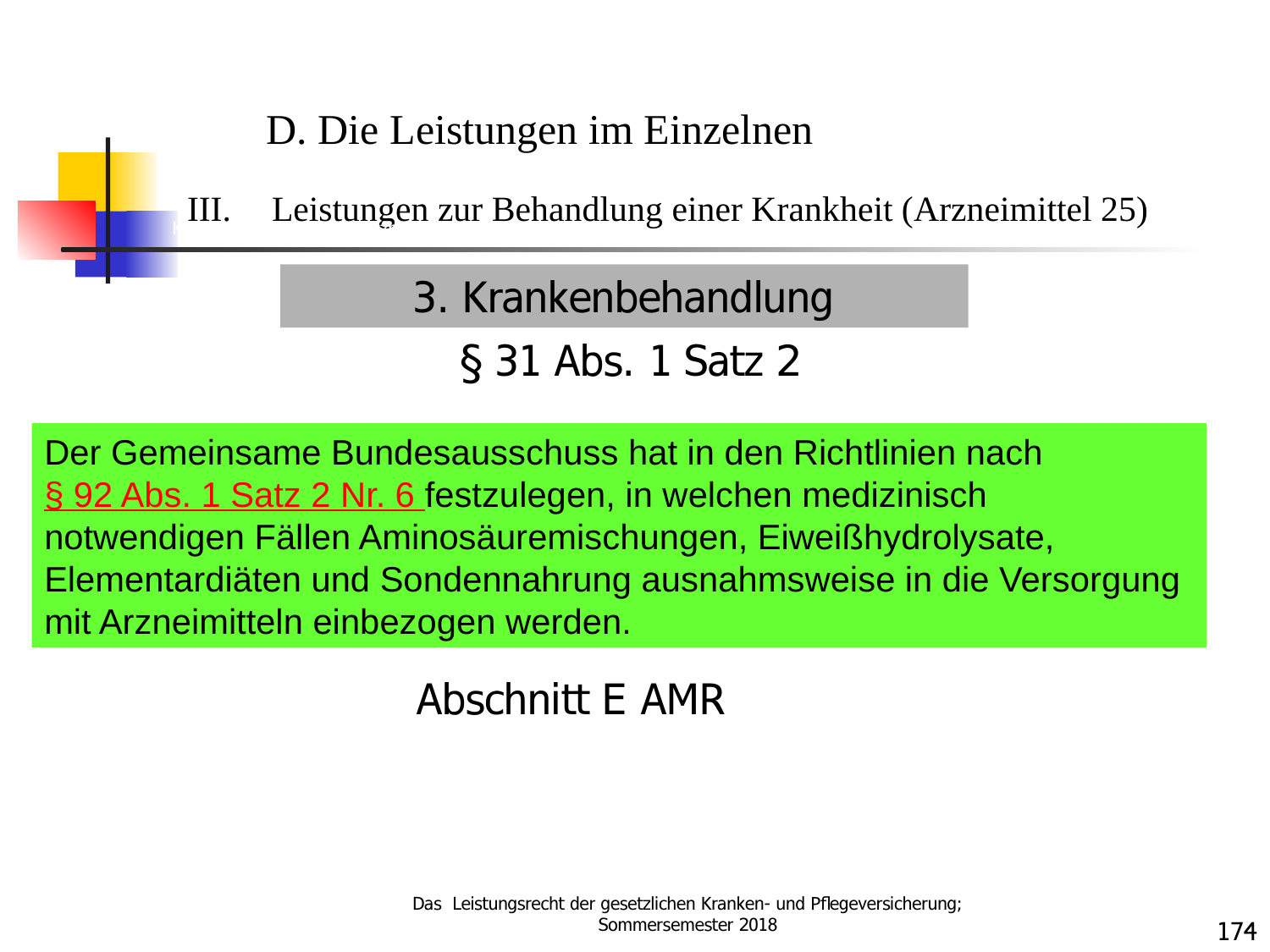

Krankenbehandlung 25 (Arzneimittel)
D. Die Leistungen im Einzelnen

Leistungen zur Behandlung einer Krankheit (Arzneimittel 25)
3. Krankenbehandlung
§ 31 Abs. 1 Satz 2
Der Gemeinsame Bundesausschuss hat in den Richtlinien nach § 92 Abs. 1 Satz 2 Nr. 6 festzulegen, in welchen medizinisch notwendigen Fällen Aminosäuremischungen, Eiweißhydrolysate, Elementardiäten und Sondennahrung ausnahmsweise in die Versorgung mit Arzneimitteln einbezogen werden.
Krankheit
Abschnitt E AMR
Das  Leistungsrecht der gesetzlichen Kranken- und Pflegeversicherung; Sommersemester 2018
174